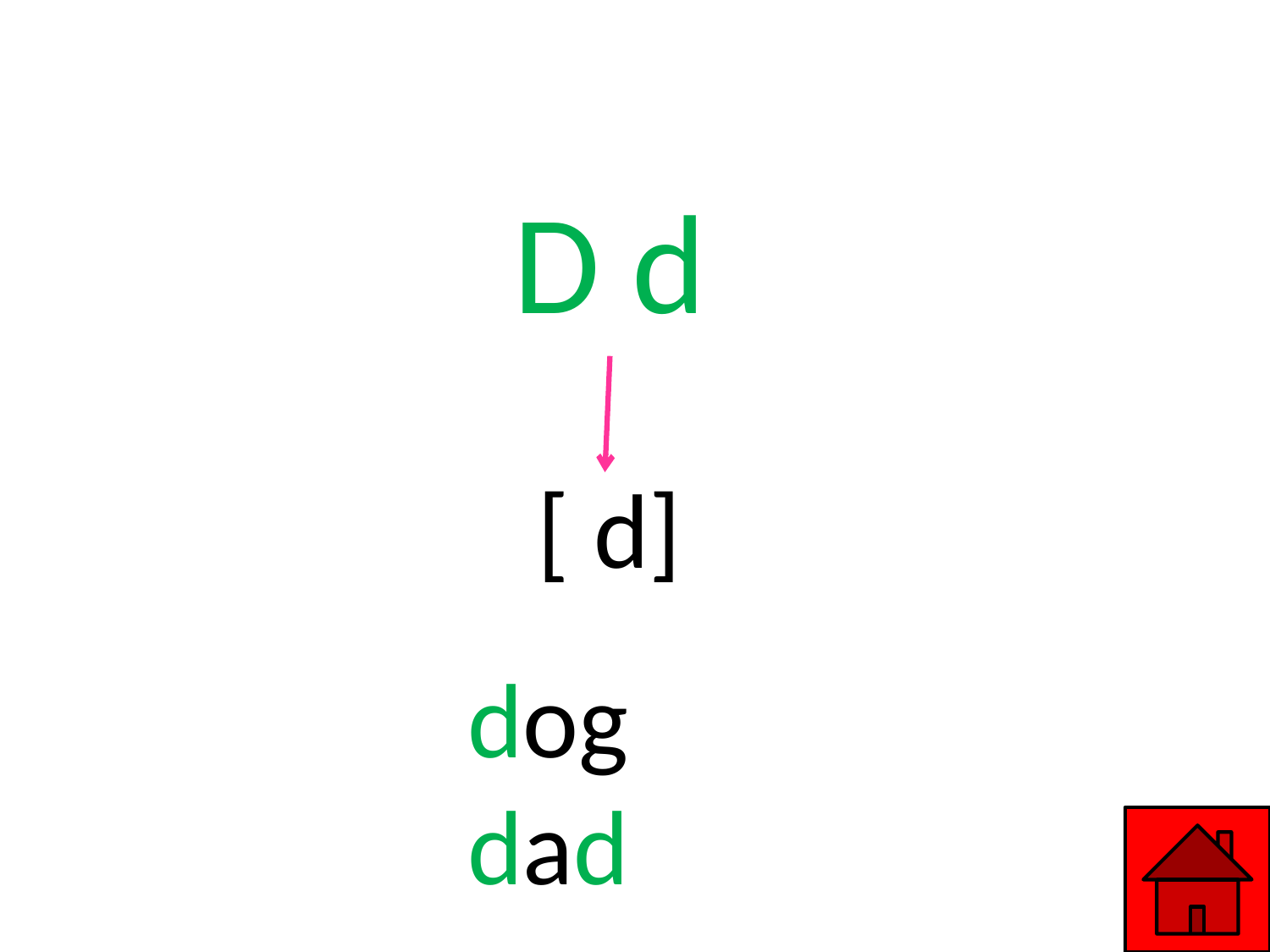

#
D d
[ d]
dog
dad